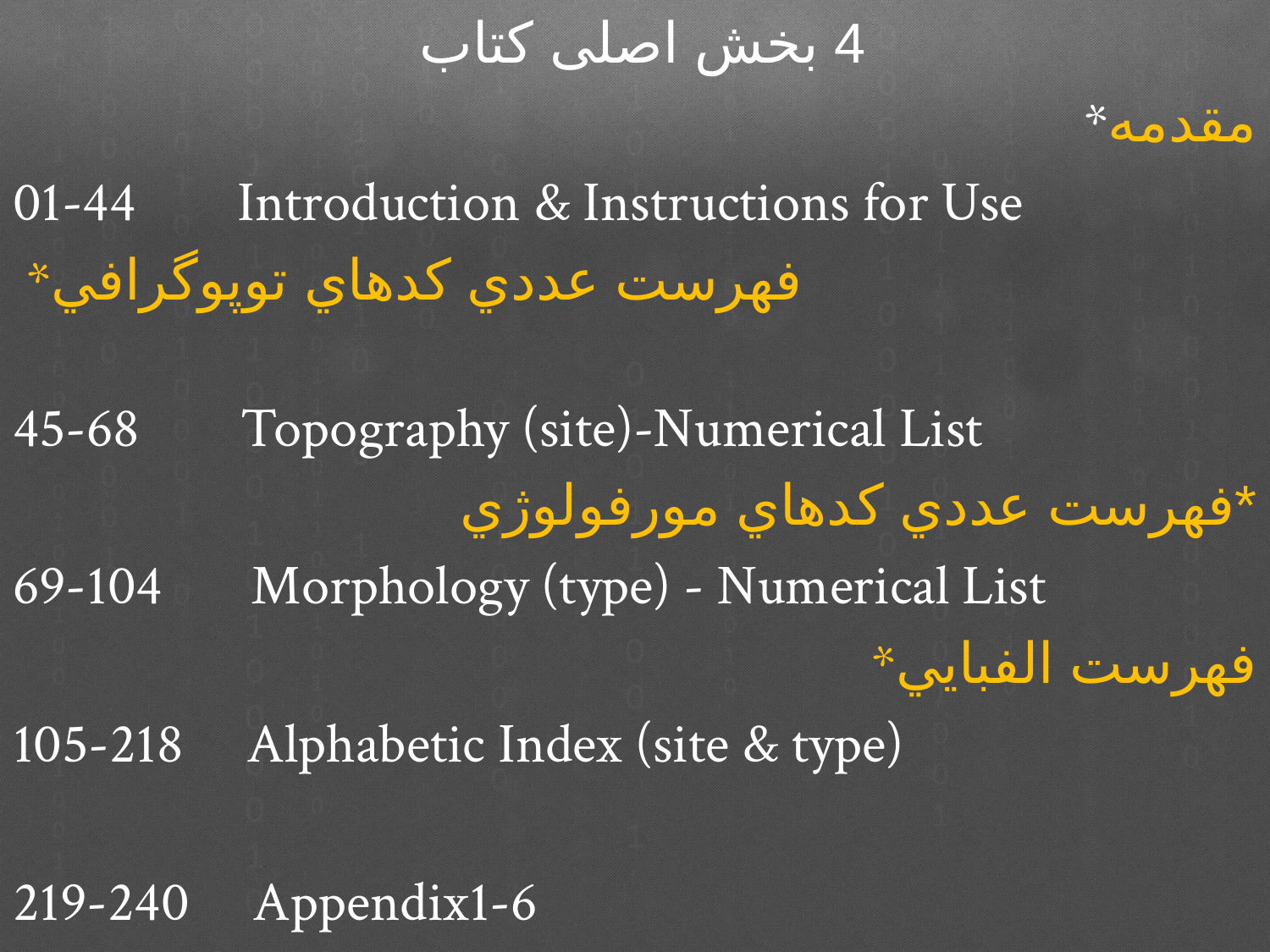

4 بخش اصلی كتاب
*مقدمه
01-44        Introduction & Instructions for Use
*فهرست عددي كدهاي توپوگرافي
45-68        Topography (site)-Numerical List
*فهرست عددي كدهاي مورفولوژي
69-104       Morphology (type) - Numerical List
*فهرست الفبايي
105-218     Alphabetic Index (site & type)

219-240     Appendix1-6